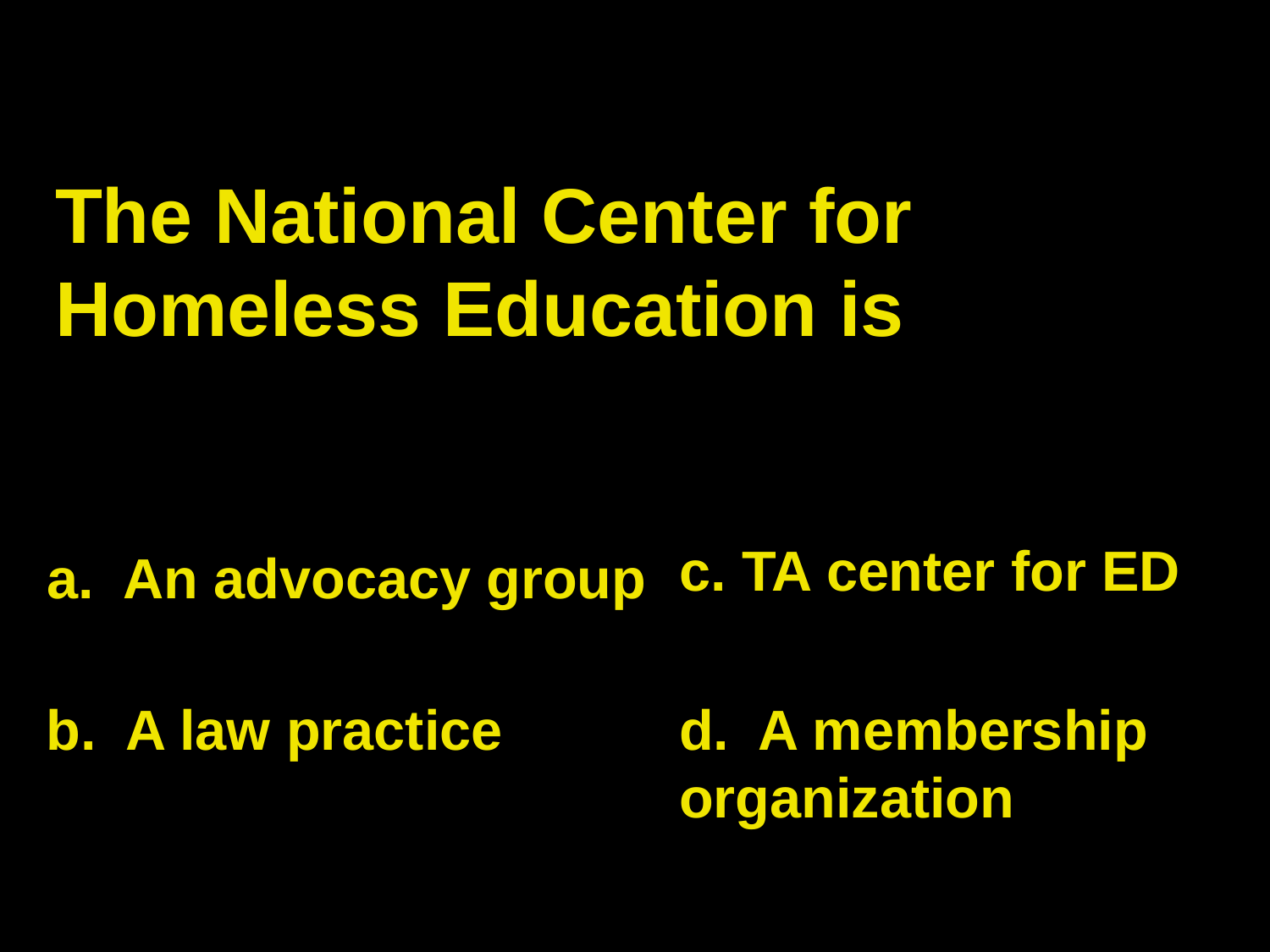

# The National Center for Homeless Education is
c. TA center for ED
a.  An advocacy group
b.  A law practice
d.  A membership organization